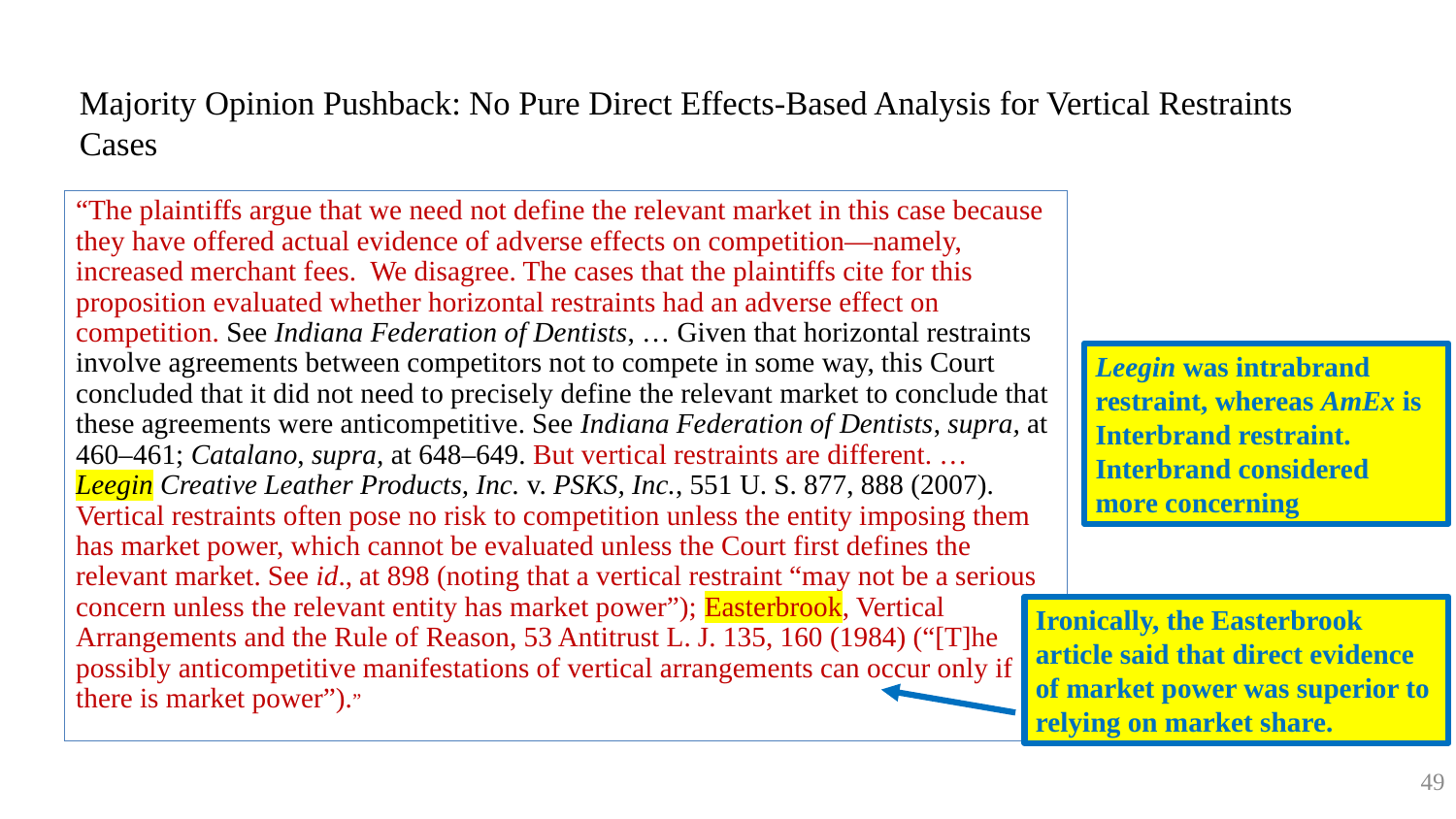

# Majority Opinion Pushback: No Pure Direct Effects-Based Analysis for Vertical Restraints Cases

“The plaintiffs argue that we need not define the relevant market in this case because they have offered actual evidence of adverse effects on competition—namely, increased merchant fees.  We disagree. The cases that the plaintiffs cite for this proposition evaluated whether horizontal restraints had an adverse effect on competition. See Indiana Federation of Dentists, … Given that horizontal restraints involve agreements between competitors not to compete in some way, this Court concluded that it did not need to precisely define the relevant market to conclude that these agreements were anticompetitive. See Indiana Federation of Dentists, supra, at 460–461; Catalano, supra, at 648–649. But vertical restraints are different. …
Leegin Creative Leather Products, Inc. v. PSKS, Inc., 551 U. S. 877, 888 (2007). Vertical restraints often pose no risk to competition unless the entity imposing them has market power, which cannot be evaluated unless the Court first defines the relevant market. See id., at 898 (noting that a vertical restraint “may not be a serious concern unless the relevant entity has market power”); Easterbrook, Vertical Arrangements and the Rule of Reason, 53 Antitrust L. J. 135, 160 (1984) (“[T]he possibly anticompetitive manifestations of vertical arrangements can occur only if there is market power”).”

Leegin was intrabrand restraint, whereas AmEx is Interbrand restraint.  Interbrand considered more concerning
Ironically, the Easterbrook article said that direct evidence of market power was superior to relying on market share.
49